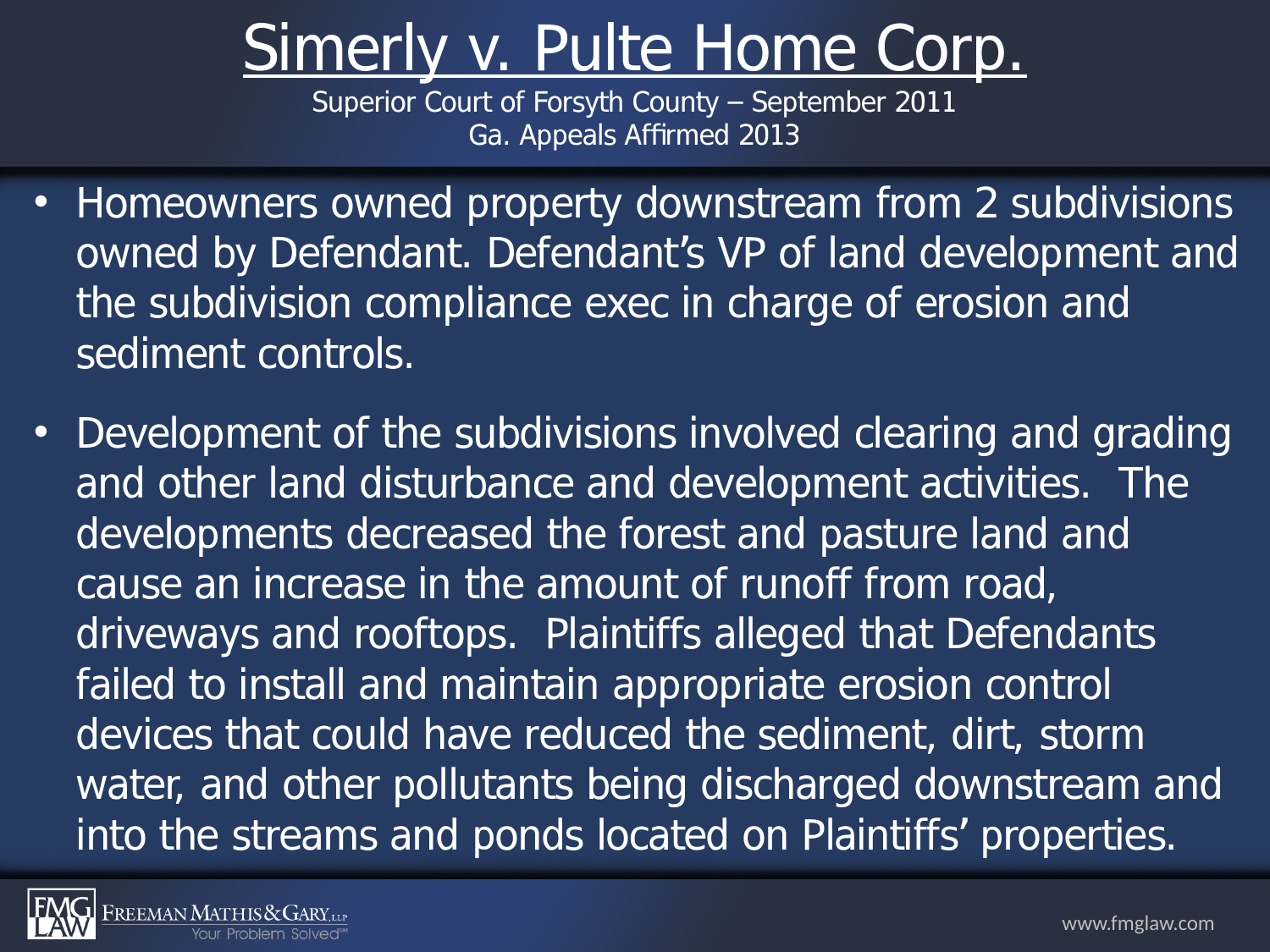

# Simerly v. Pulte Home Corp. Superior Court of Forsyth County – September 2011 Ga. Appeals Affirmed 2013
Homeowners owned property downstream from 2 subdivisions owned by Defendant. Defendant’s VP of land development and the subdivision compliance exec in charge of erosion and sediment controls.
Development of the subdivisions involved clearing and grading and other land disturbance and development activities.  The developments decreased the forest and pasture land and cause an increase in the amount of runoff from road, driveways and rooftops.  Plaintiffs alleged that Defendants failed to install and maintain appropriate erosion control devices that could have reduced the sediment, dirt, storm water, and other pollutants being discharged downstream and into the streams and ponds located on Plaintiffs’ properties.